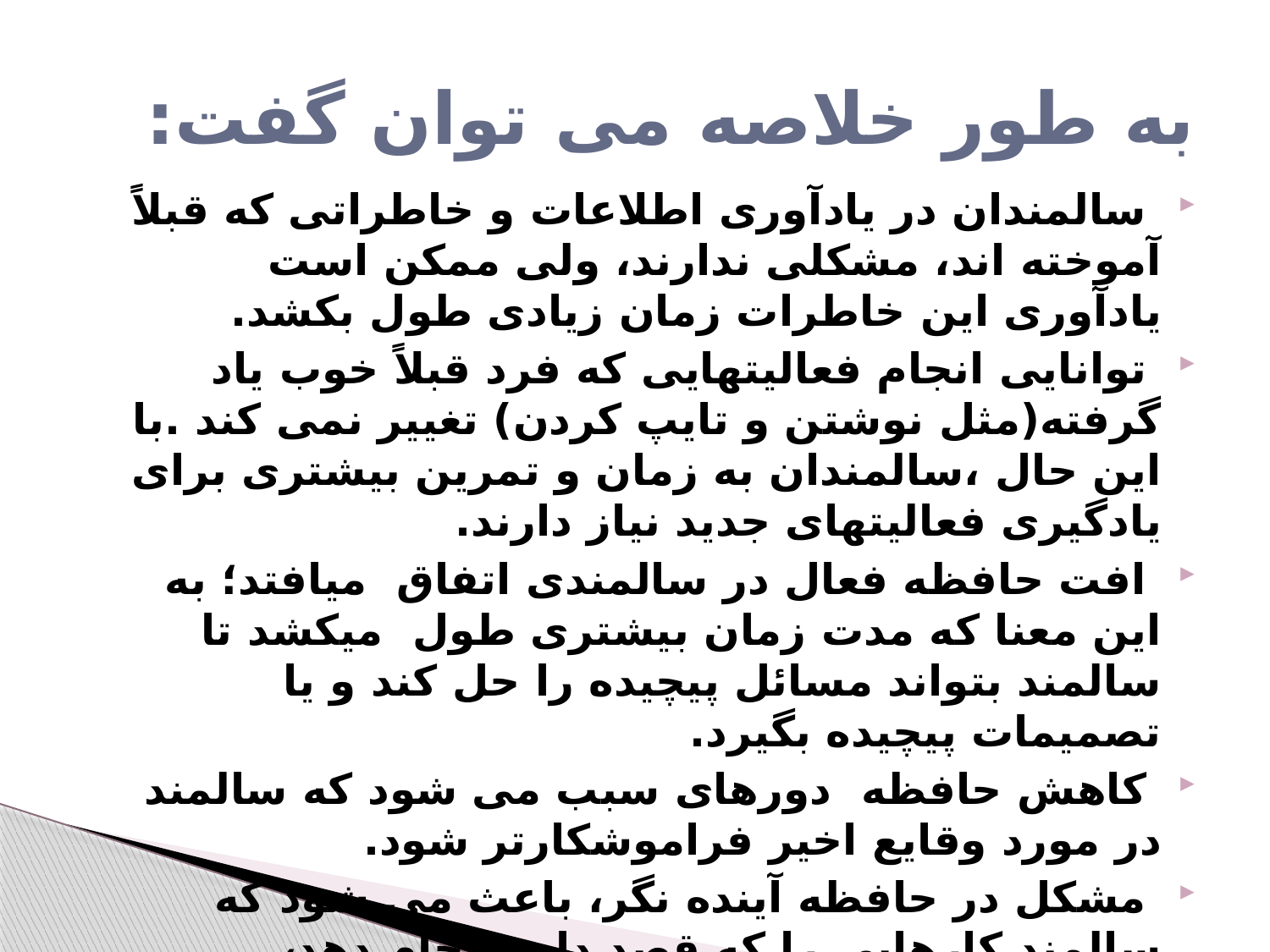

# به طور خلاصه می توان گفت:
 سالمندان در یادآوری اطلاعات و خاطراتی که قبلاً آموخته اند، مشکلی ندارند، ولی ممکن است یادآوری این خاطرات زمان زیادی طول بکشد.
 توانایی انجام فعالیتهایی که فرد قبلاً خوب یاد گرفته(مثل نوشتن و تایپ کردن) تغییر نمی کند .با این حال ،سالمندان به زمان و تمرین بیشتری برای یادگیری فعالیتهای جدید نیاز دارند.
 افت حافظه فعال در سالمندی اتفاق  میافتد؛ به این معنا که مدت زمان بیشتری طول  میکشد تا سالمند بتواند مسائل پیچیده را حل کند و یا تصمیمات پیچیده بگیرد.
 کاهش حافظه 	 دورهای سبب می شود که سالمند در مورد وقایع اخیر فراموشکارتر شود.
 مشکل در حافظه آینده نگر، باعث می شود که سالمند کارهایی را که قصد دارد انجام دهد، فراموش کند.
 سالمند برای رمزگذاری و ثبت اطلاعات در حافظه خود، نیاز به کمک دارد.